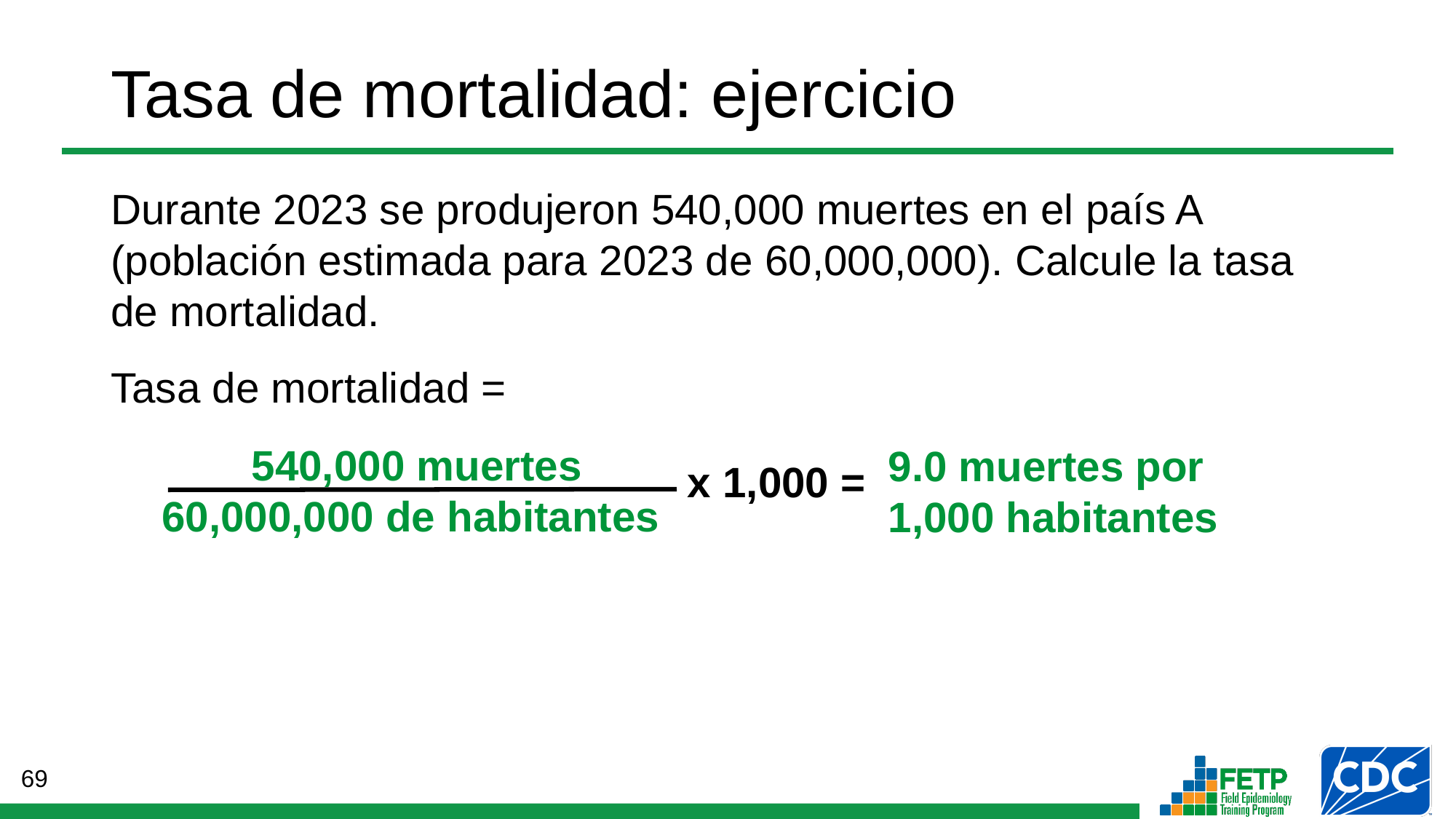

# Tasa de mortalidad: ejercicio
Durante 2023 se produjeron 540,000 muertes en el país A (población estimada para 2023 de 60,000,000). Calcule la tasa de mortalidad.
Tasa de mortalidad =
 540,000 muertes
60,000,000 de habitantes
x 1,000 =
9.0 muertes por
1,000 habitantes